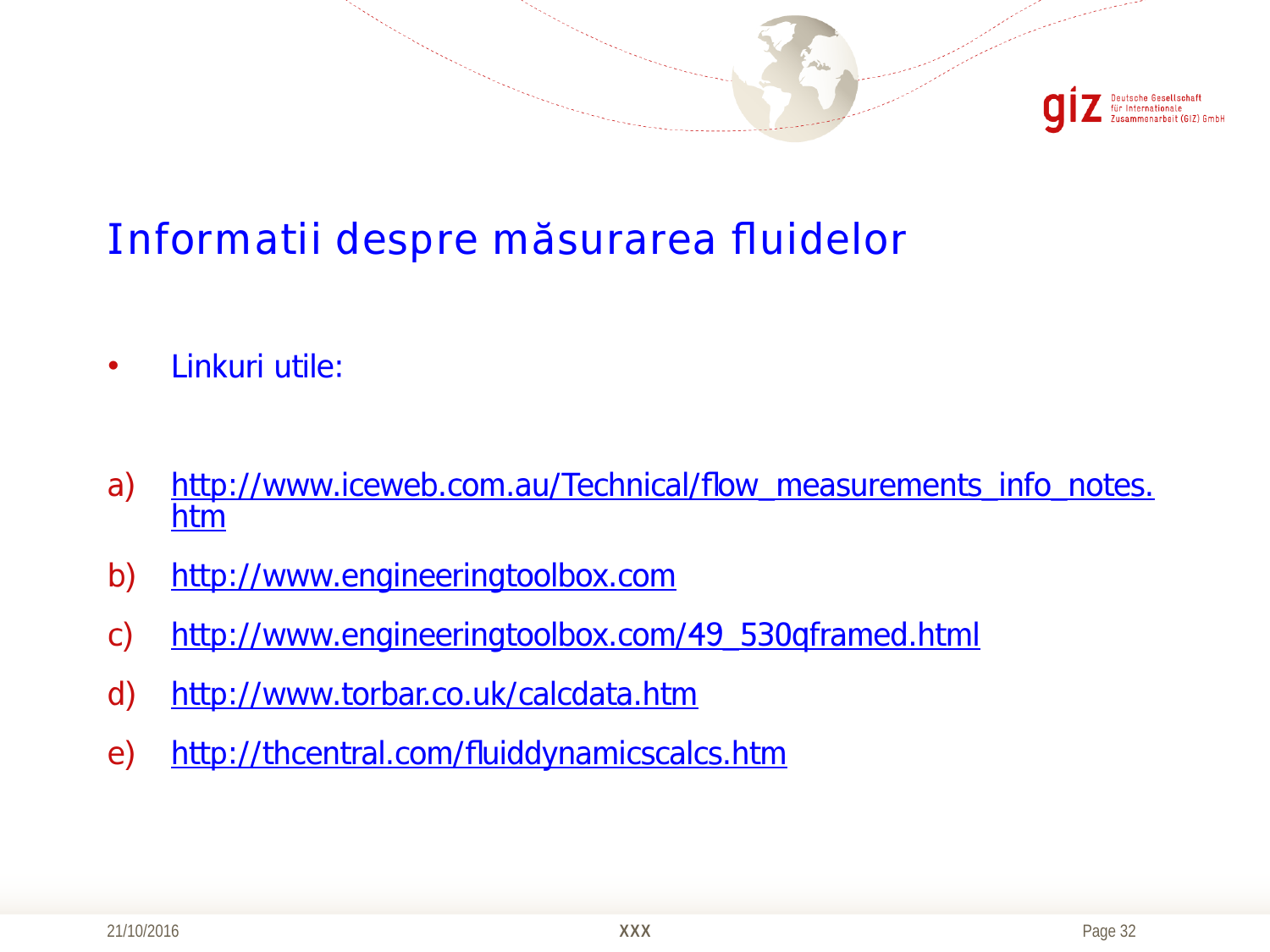

# Informatii despre măsurarea fluidelor
Linkuri utile:

http://www.iceweb.com.au/Technical/flow_measurements_info_notes.htm
http://www.engineeringtoolbox.com
http://www.engineeringtoolbox.com/49_530qframed.html
http://www.torbar.co.uk/calcdata.htm
http://thcentral.com/fluiddynamicscalcs.htm

21/10/2016
XXX